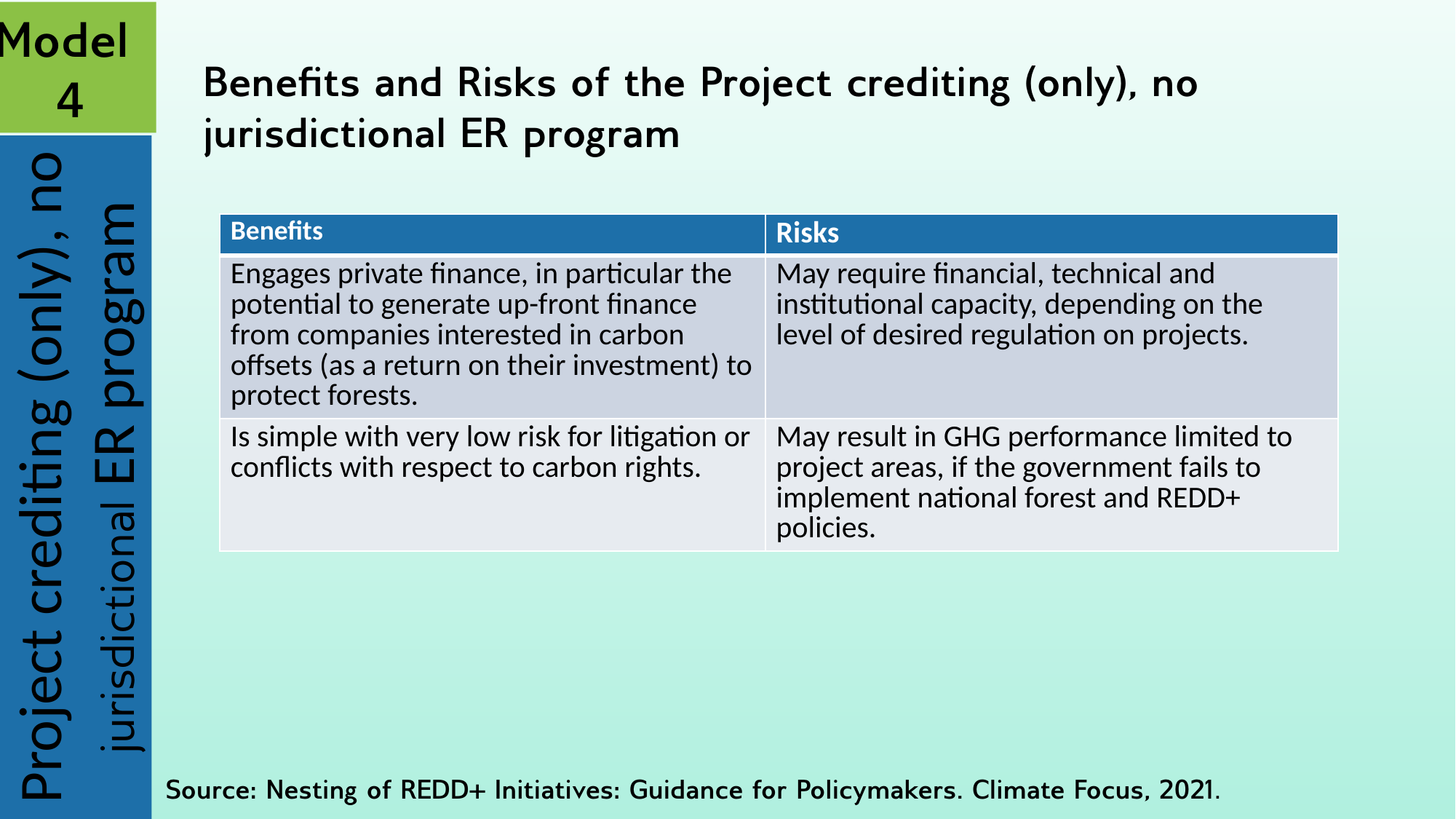

Model
4
Benefits and Risks of the Project crediting (only), no jurisdictional ER program
| Benefits | Risks |
| --- | --- |
| Engages private finance, in particular the potential to generate up-front finance from companies interested in carbon offsets (as a return on their investment) to protect forests. | May require financial, technical and institutional capacity, depending on the level of desired regulation on projects. |
| Is simple with very low risk for litigation or conflicts with respect to carbon rights. | May result in GHG performance limited to project areas, if the government fails to implement national forest and REDD+ policies. |
Project crediting (only), no jurisdictional ER program
Source: Nesting of REDD+ Initiatives: Guidance for Policymakers. Climate Focus, 2021.